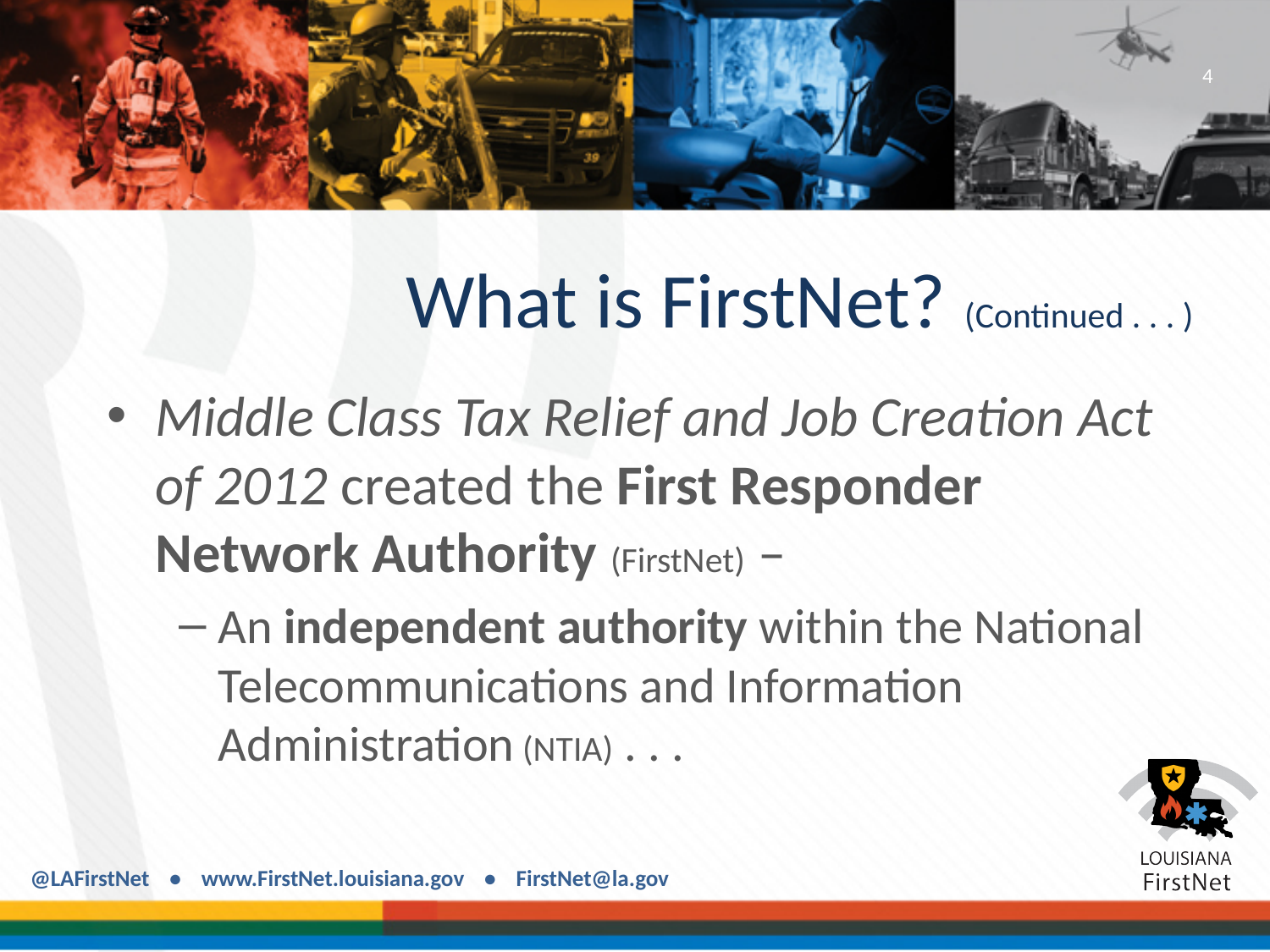

4
# What is FirstNet? (Continued . . . )
Middle Class Tax Relief and Job Creation Act of 2012 created the First Responder Network Authority (FirstNet) –
An independent authority within the National Telecommunications and Information Administration (NTIA) . . .